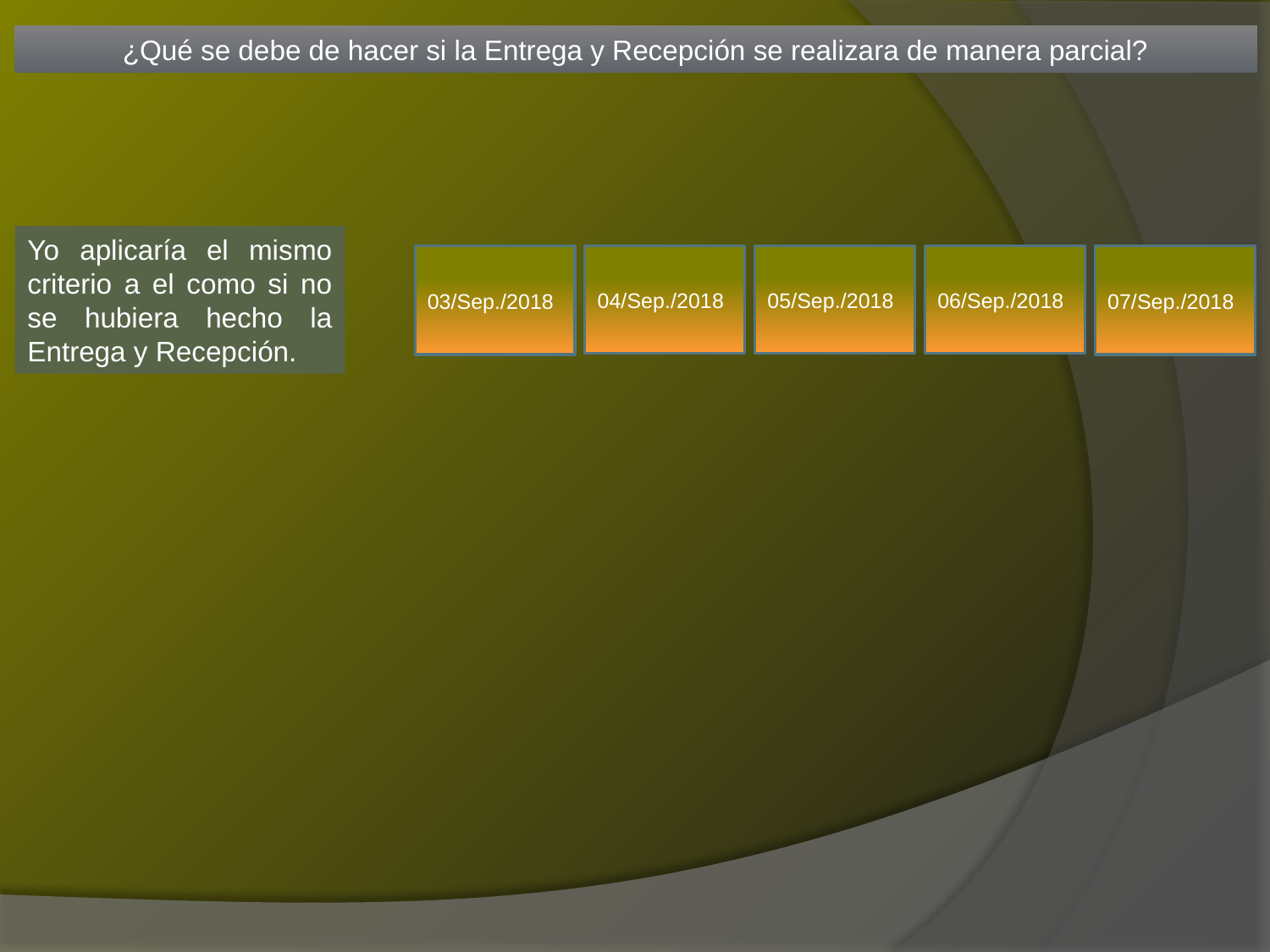

¿Qué se debe de hacer si la Entrega y Recepción se realizara de manera parcial?
Yo aplicaría el mismo criterio a el como si no se hubiera hecho la Entrega y Recepción.
03/Sep./2018
04/Sep./2018
05/Sep./2018
06/Sep./2018
07/Sep./2018